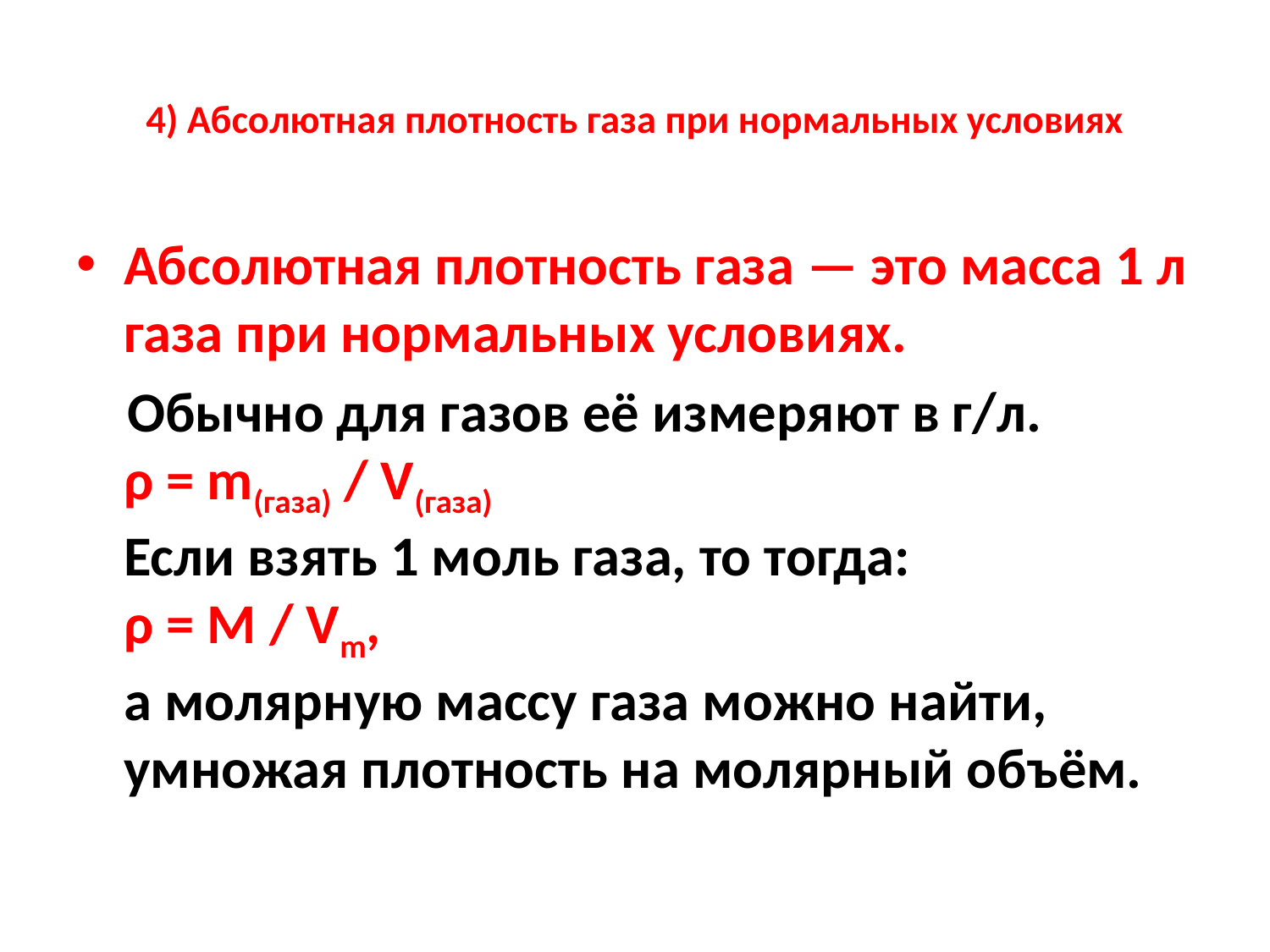

# 4) Абсолютная плотность газа при нормальных условиях
Абсолютная плотность газа — это масса 1 л газа при нормальных условиях.
    Обычно для газов её измеряют в г/л.
ρ = m(газа) / V(газа)
Если взять 1 моль газа, то тогда:
ρ = М / Vm,
а молярную массу газа можно найти, умножая плотность на молярный объём.